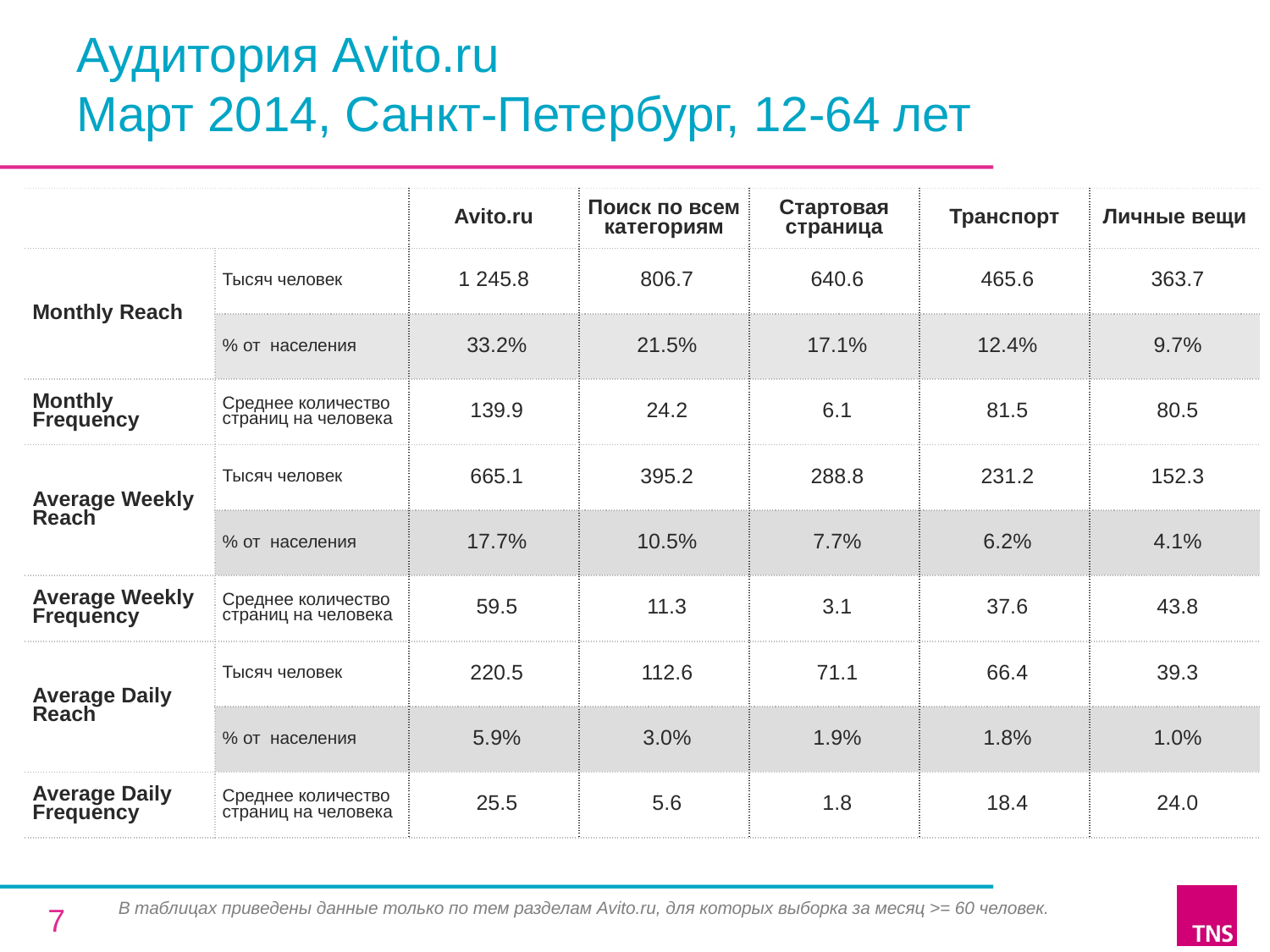

# Аудитория Avito.ru Март 2014, Санкт-Петербург, 12-64 лет
|  |  | Avito.ru | Поиск по всем категориям | Стартовая страница | Транспорт | Личные вещи |
| --- | --- | --- | --- | --- | --- | --- |
| Monthly Reach | Тысяч человек | 1 245.8 | 806.7 | 640.6 | 465.6 | 363.7 |
|  | % от населения | 33.2% | 21.5% | 17.1% | 12.4% | 9.7% |
| Monthly Frequency | Среднее количество страниц на человека | 139.9 | 24.2 | 6.1 | 81.5 | 80.5 |
| Average Weekly Reach | Тысяч человек | 665.1 | 395.2 | 288.8 | 231.2 | 152.3 |
|  | % от населения | 17.7% | 10.5% | 7.7% | 6.2% | 4.1% |
| Average Weekly Frequency | Среднее количество страниц на человека | 59.5 | 11.3 | 3.1 | 37.6 | 43.8 |
| Average Daily Reach | Тысяч человек | 220.5 | 112.6 | 71.1 | 66.4 | 39.3 |
|  | % от населения | 5.9% | 3.0% | 1.9% | 1.8% | 1.0% |
| Average Daily Frequency | Среднее количество страниц на человека | 25.5 | 5.6 | 1.8 | 18.4 | 24.0 |
В таблицах приведены данные только по тем разделам Avito.ru, для которых выборка за месяц >= 60 человек.
7